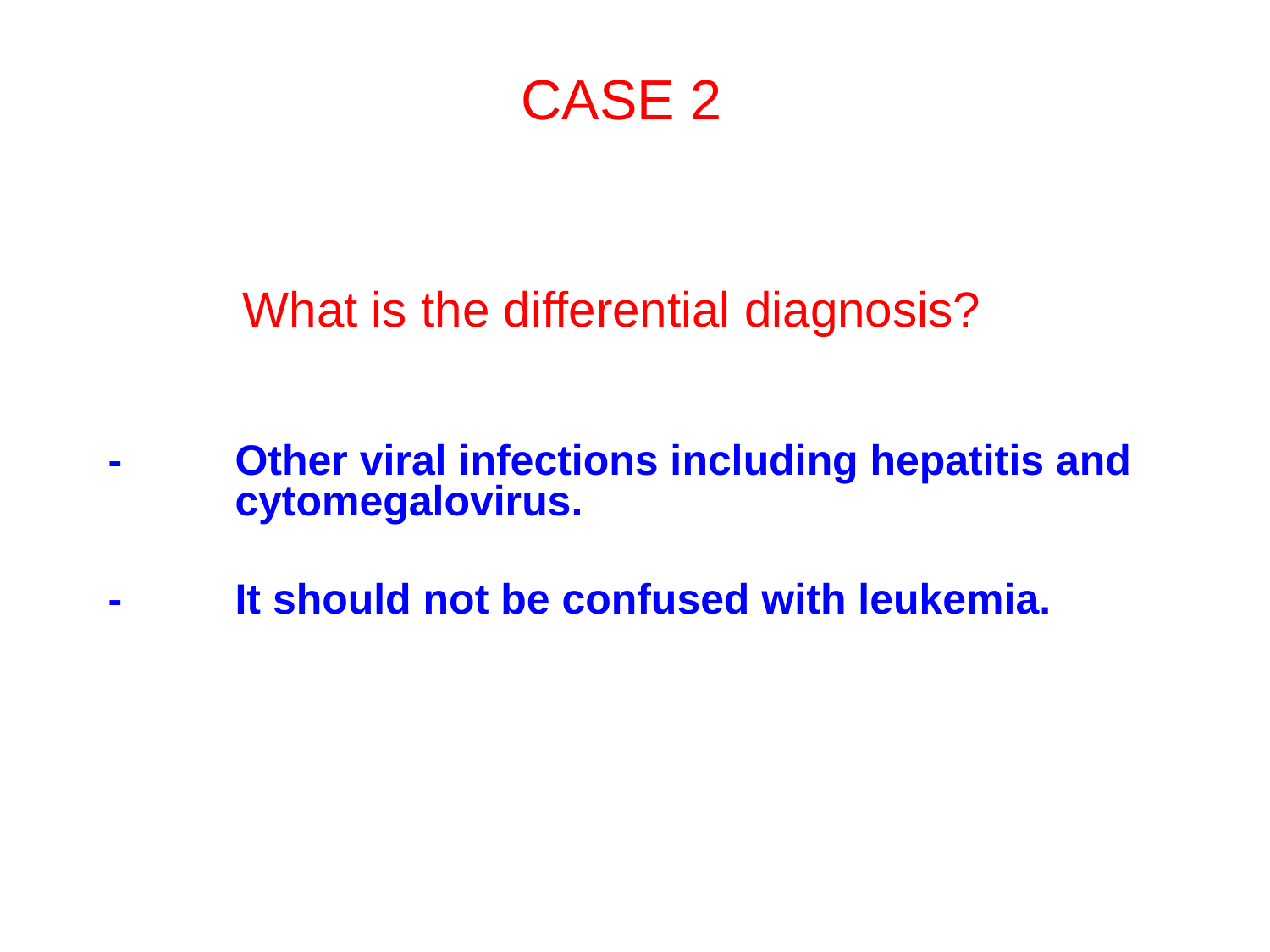

# CASE 2

What is the differential diagnosis?

	- 	Other viral infections including hepatitis and      	cytomegalovirus.

	-	It should not be confused with leukemia.